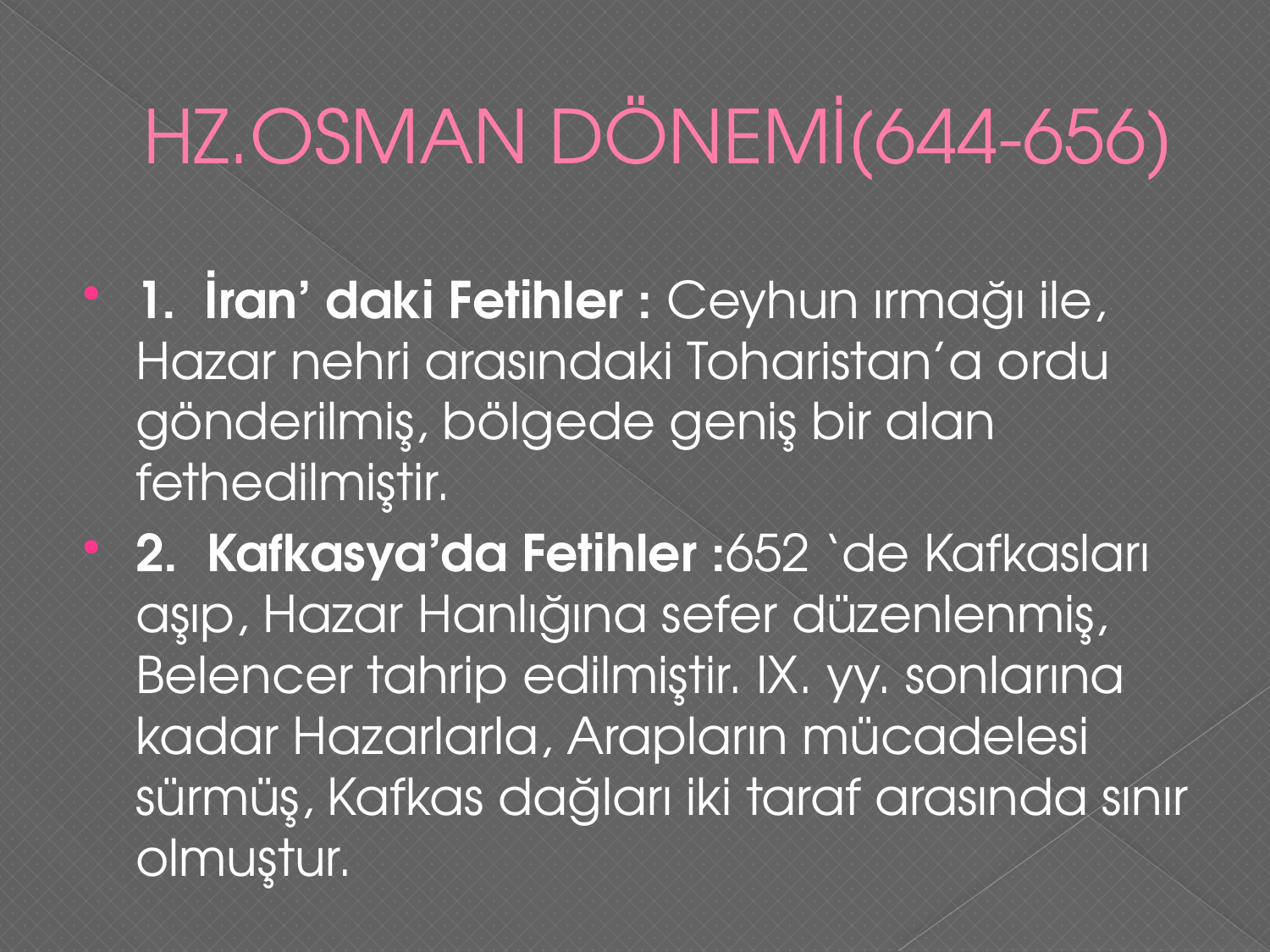

# HZ.OSMAN DÖNEMİ(644-656)
1.  İran’ daki Fetihler : Ceyhun ırmağı ile, Hazar nehri arasındaki Toharistan’a ordu gönderilmiş, bölgede geniş bir alan fethedilmiştir.
2.  Kafkasya’da Fetihler :652 ‘de Kafkasları aşıp, Hazar Hanlığına sefer düzenlenmiş, Belencer tahrip edilmiştir. IX. yy. sonlarına kadar Hazarlarla, Arapların mücadelesi sürmüş, Kafkas dağları iki taraf arasında sınır olmuştur.